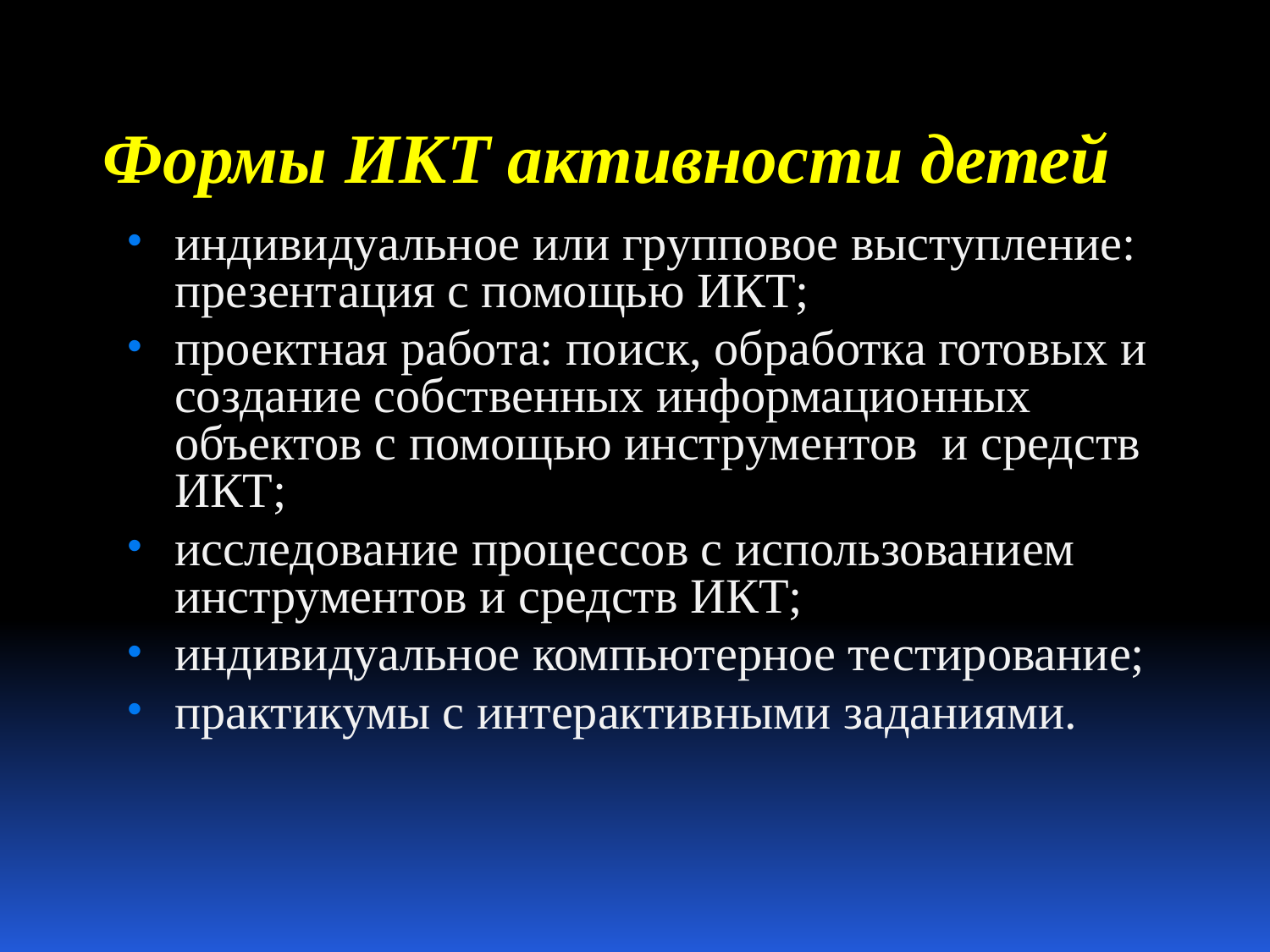

Формы ИКТ активности детей
индивидуальное или групповое выступление: презентация с помощью ИКТ;
проектная работа: поиск, обработка готовых и создание собственных информационных объектов с помощью инструментов  и средств ИКТ;
исследование процессов с использованием инструментов и средств ИКТ;
индивидуальное компьютерное тестирование;
практикумы с интерактивными заданиями.